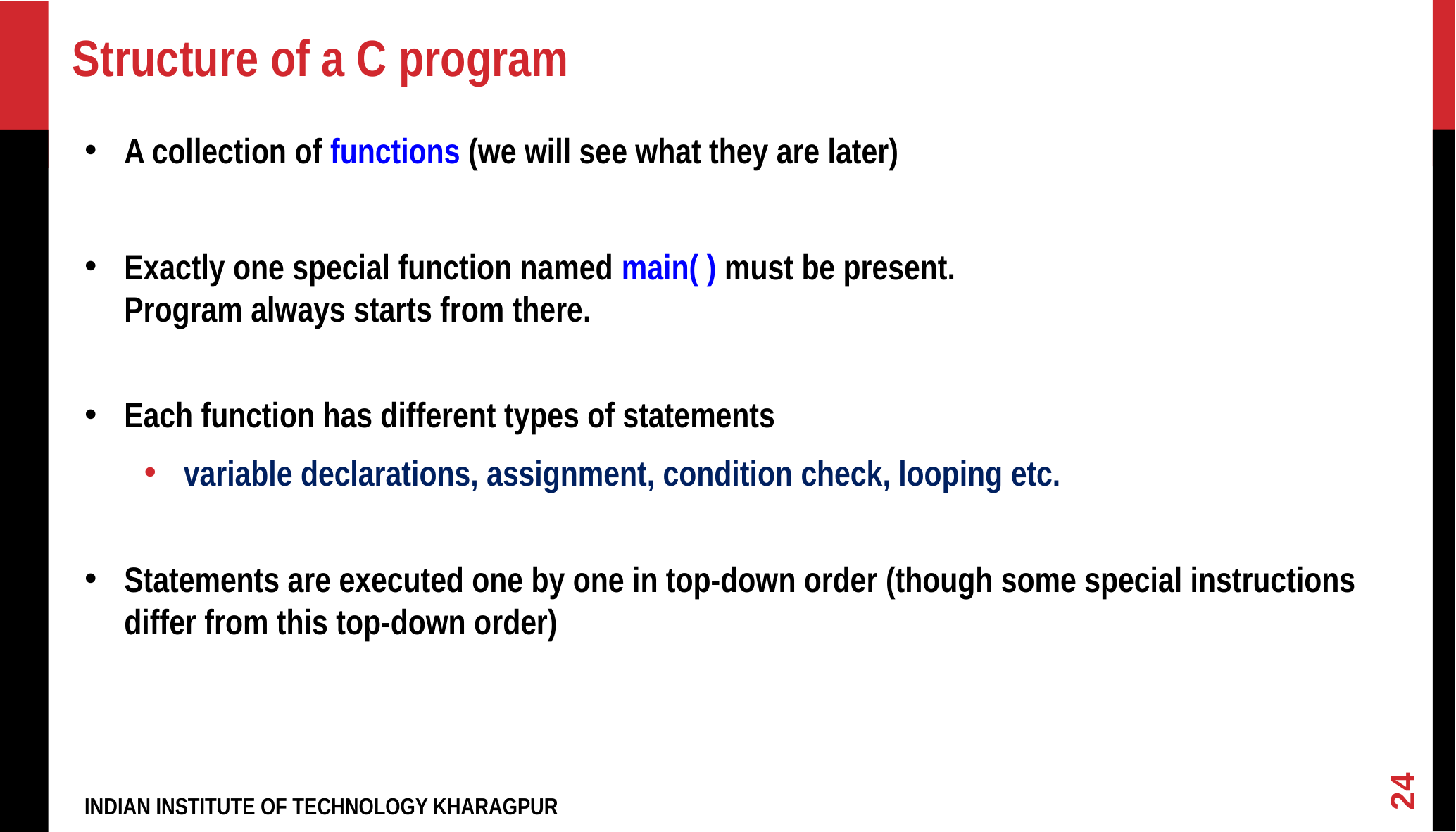

Structure of a C program
A collection of functions (we will see what they are later)

Exactly one special function named main( ) must be present.
Program always starts from there.

Each function has different types of statements
variable declarations, assignment, condition check, looping etc.

Statements are executed one by one in top-down order (though some special instructions differ from this top-down order)
24
INDIAN INSTITUTE OF TECHNOLOGY KHARAGPUR